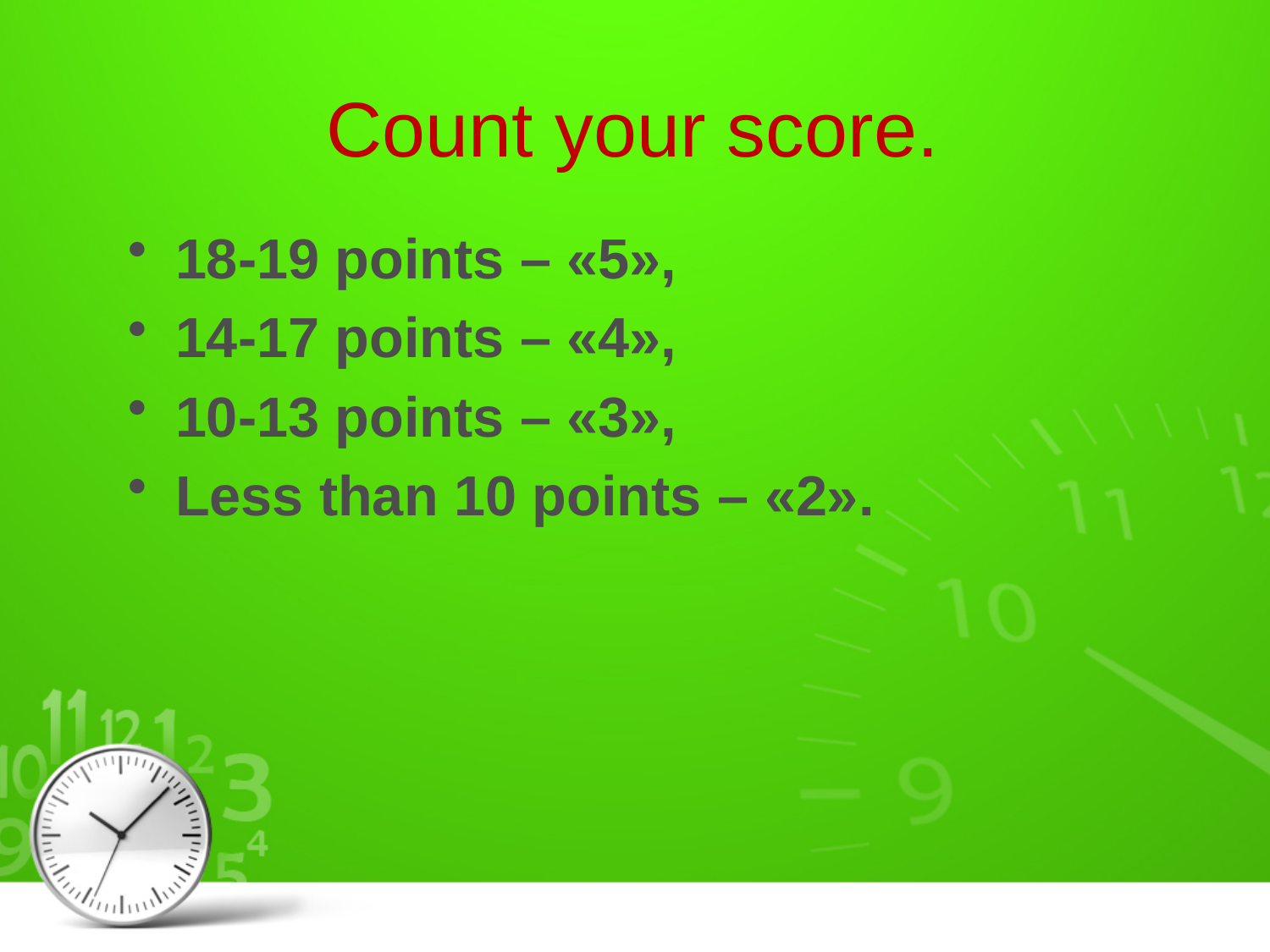

# Count your score.
18-19 points – «5»,
14-17 points – «4»,
10-13 points – «3»,
Less than 10 points – «2».